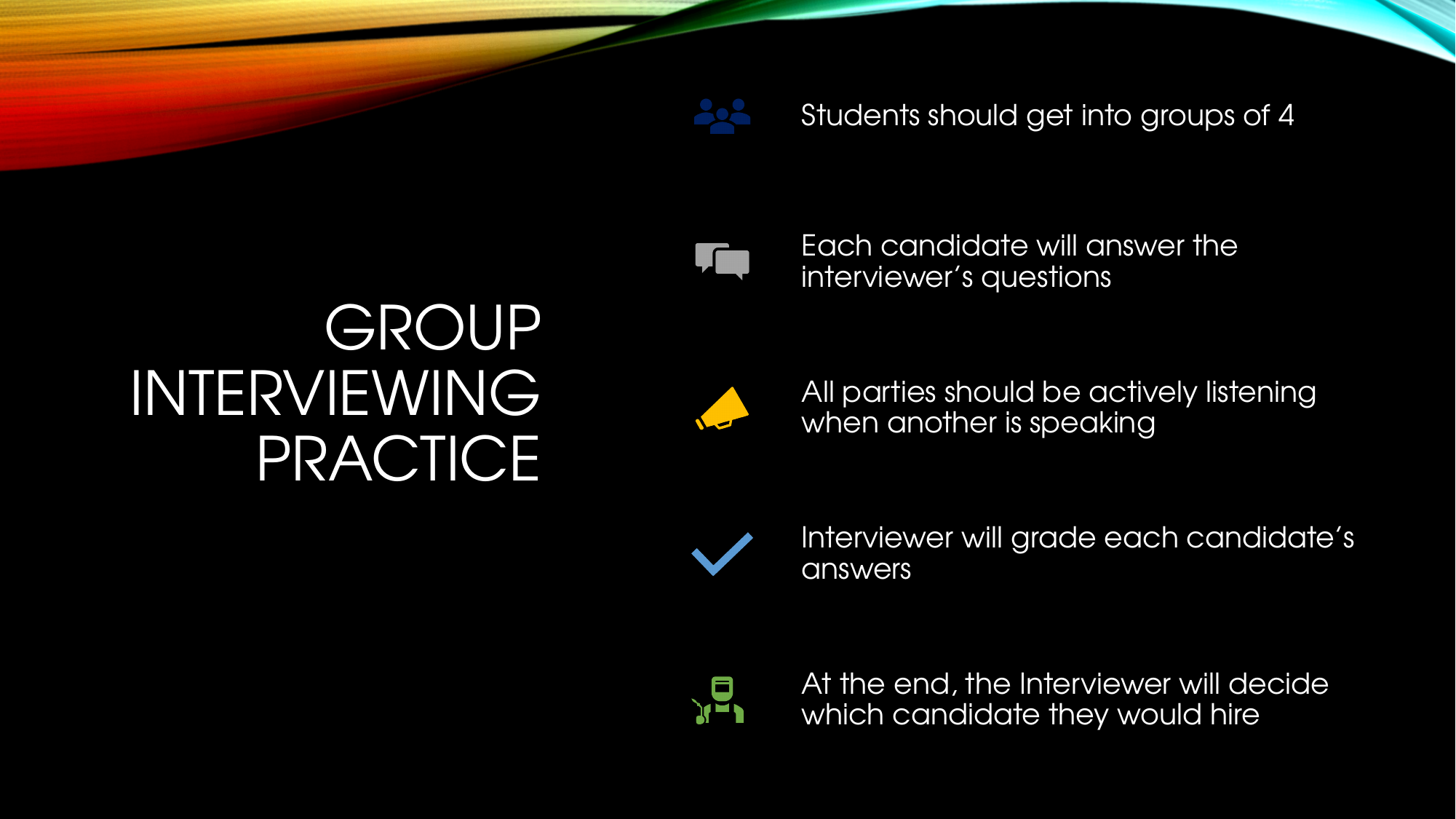

Students should get into groups of 4
Each candidate will answer the interviewer’s questions
All parties should be actively listening when another is speaking
Interviewer will grade each candidate’s answers
At the end, the Interviewer will decide which candidate they would hire
# Group Interviewing Practice